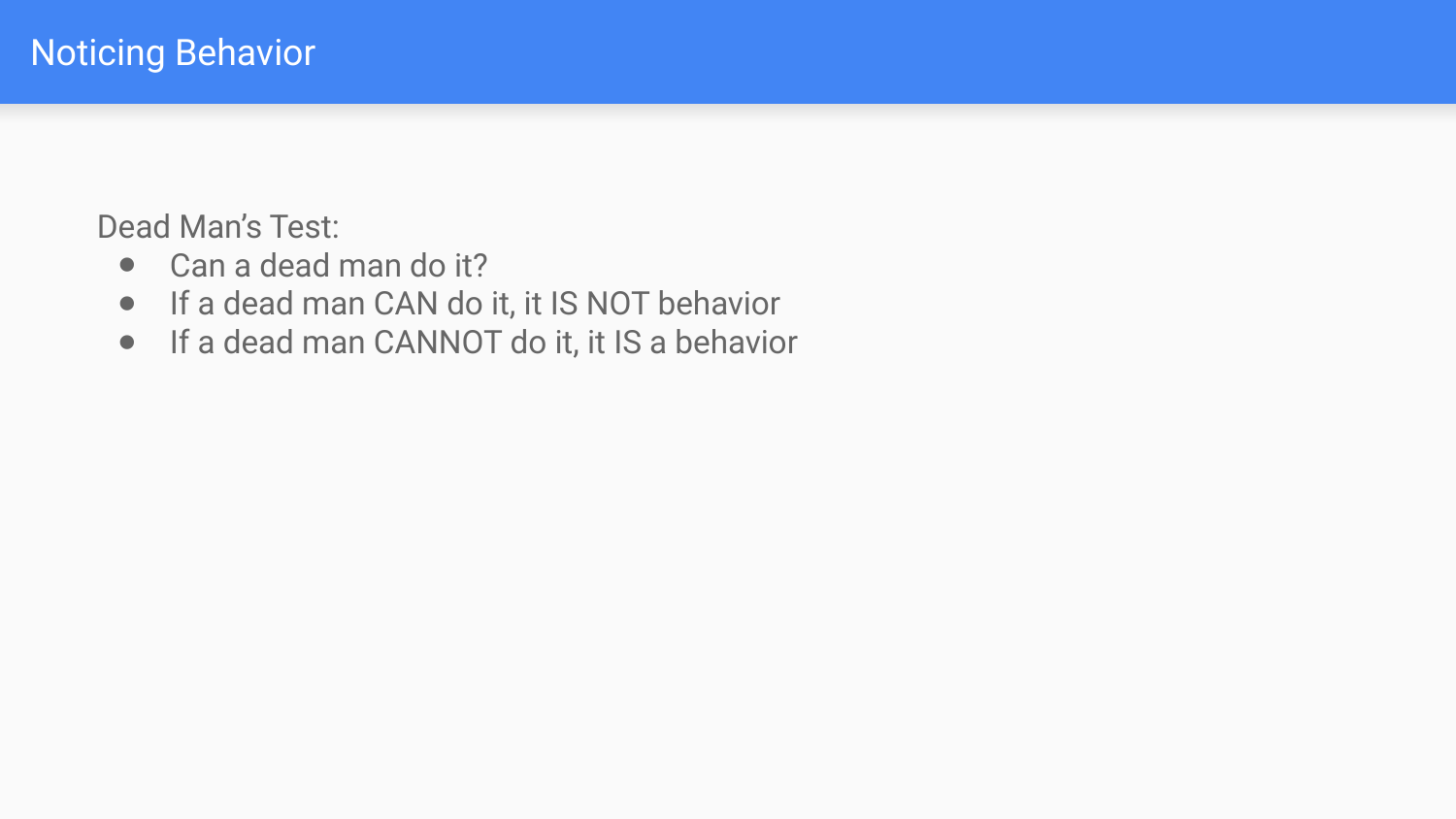

# Noticing Behavior
Dead Man’s Test:
Can a dead man do it?
If a dead man CAN do it, it IS NOT behavior
If a dead man CANNOT do it, it IS a behavior